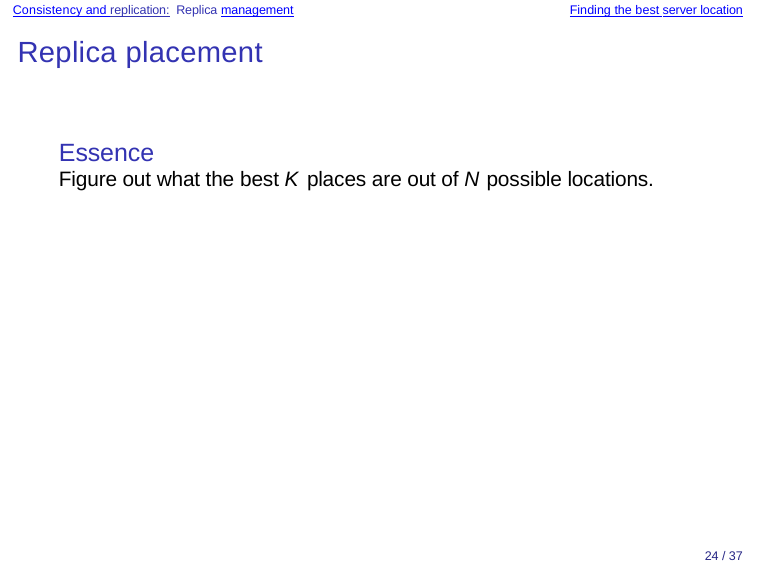

Consistency and replication: Replica management
Finding the best server location
Replica placement
Essence
Figure out what the best K places are out of N possible locations.
24 / 37